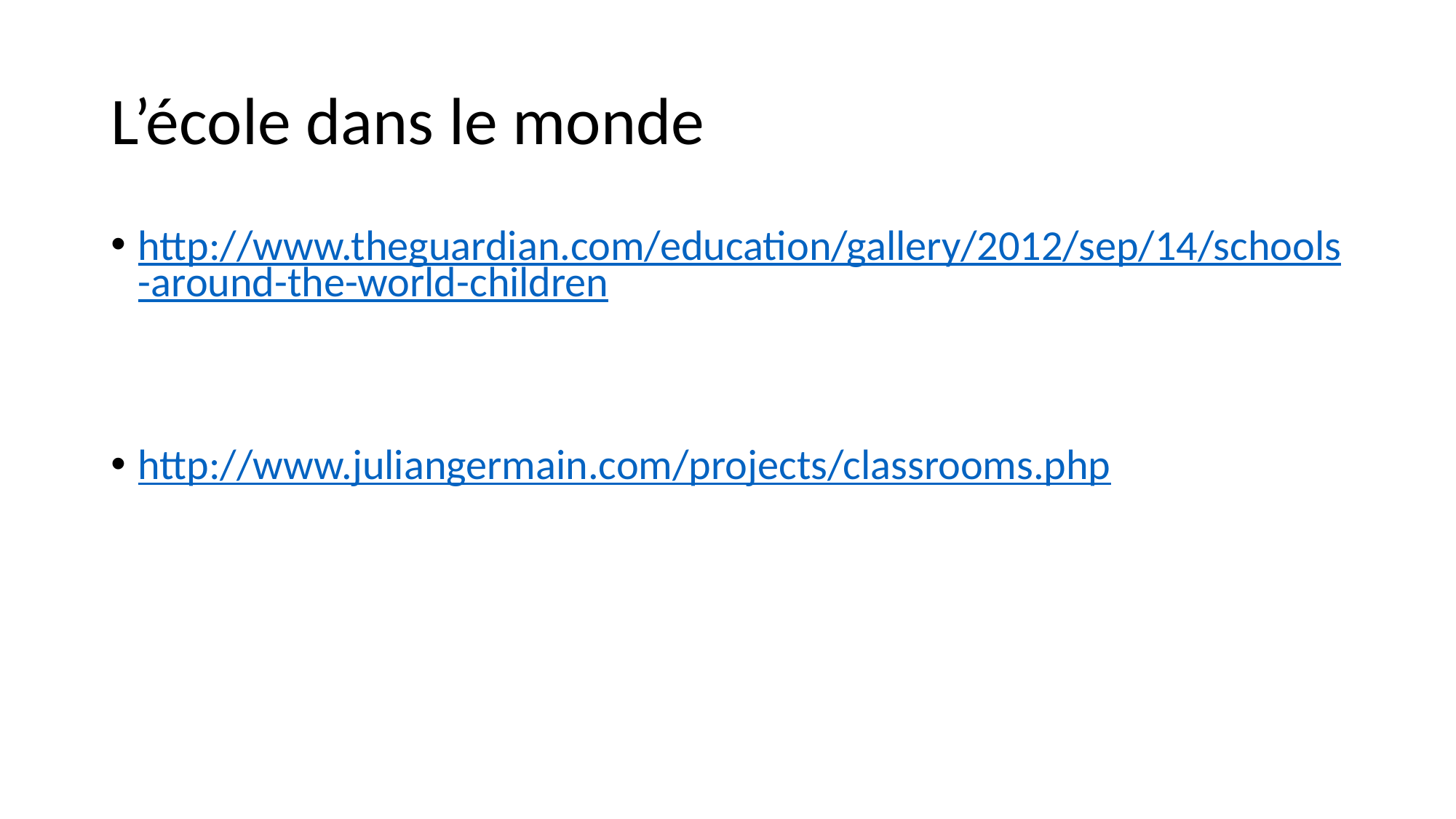

# L’école dans le monde
http://www.theguardian.com/education/gallery/2012/sep/14/schools-around-the-world-children

http://www.juliangermain.com/projects/classrooms.php